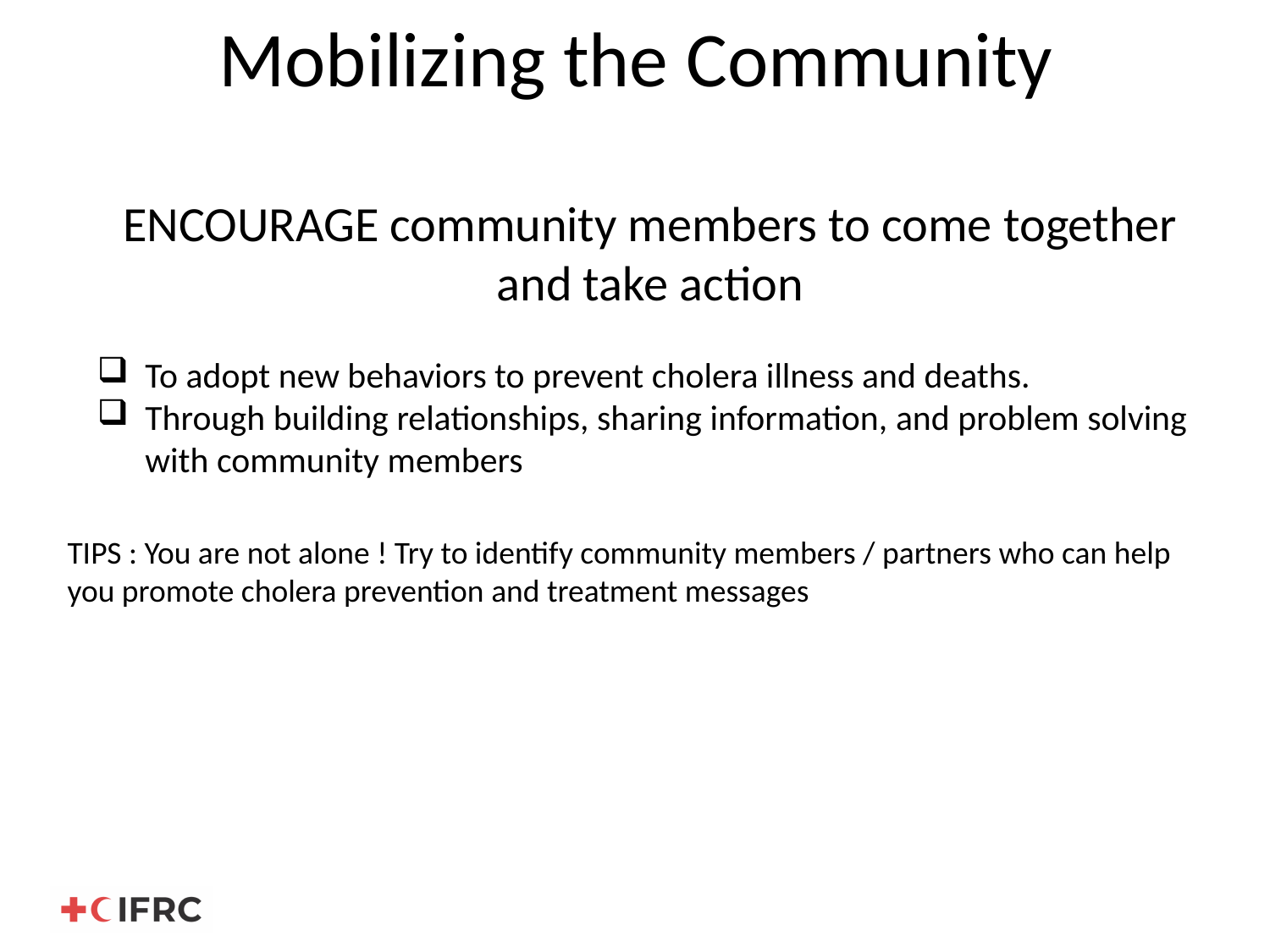

# Mobilizing the Community
ENCOURAGE community members to come together and take action

To adopt new behaviors to prevent cholera illness and deaths.
Through building relationships, sharing information, and problem solving with community members
TIPS : You are not alone ! Try to identify community members / partners who can help you promote cholera prevention and treatment messages